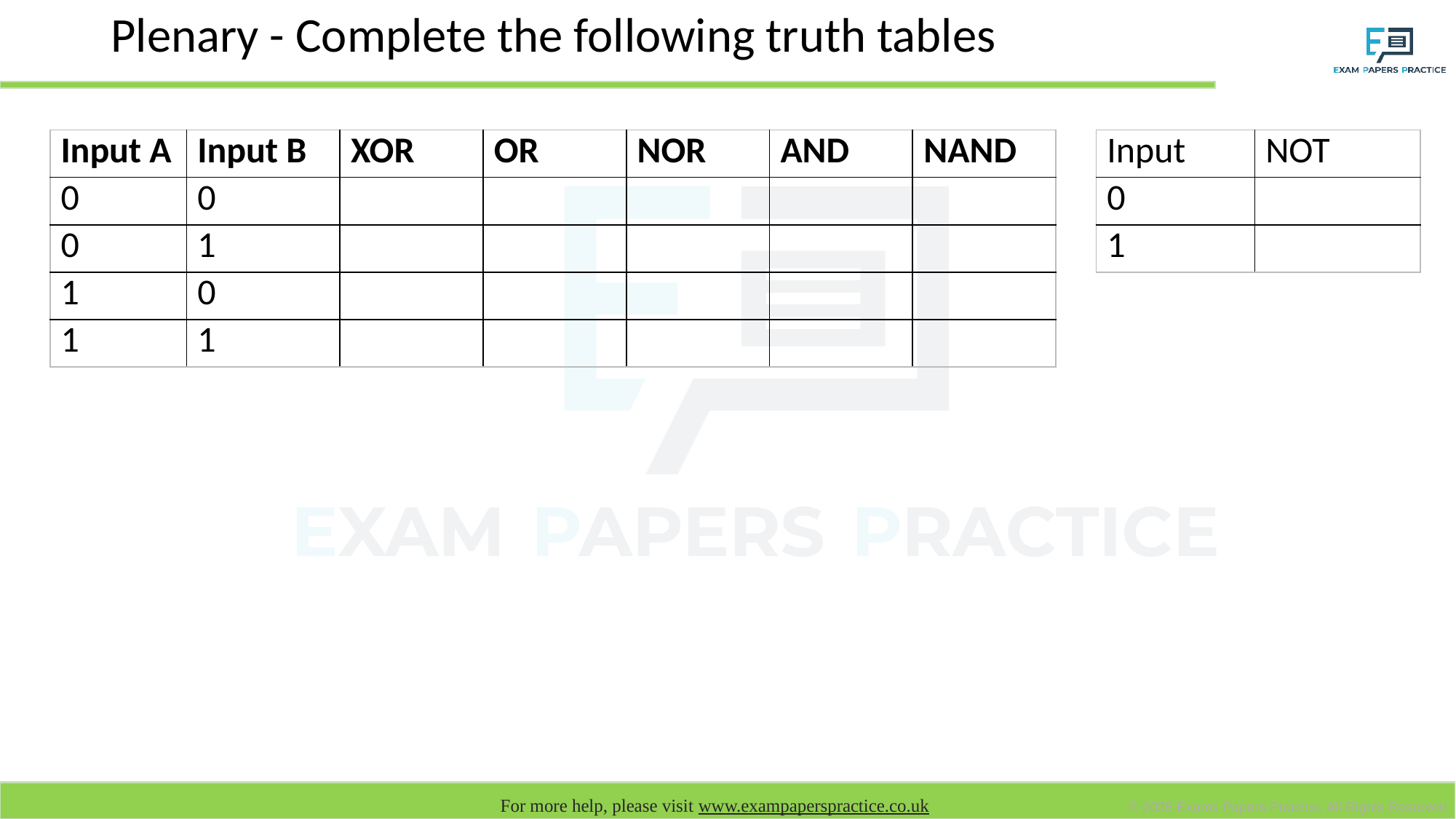

# Plenary - Complete the following truth tables
| Input A | Input B | XOR | OR | NOR | AND | NAND |
| --- | --- | --- | --- | --- | --- | --- |
| 0 | 0 |  |  |  |  |  |
| 0 | 1 |  |  |  |  |  |
| 1 | 0 |  |  |  |  |  |
| 1 | 1 |  |  |  |  |  |
| Input | NOT |
| --- | --- |
| 0 |  |
| 1 |  |